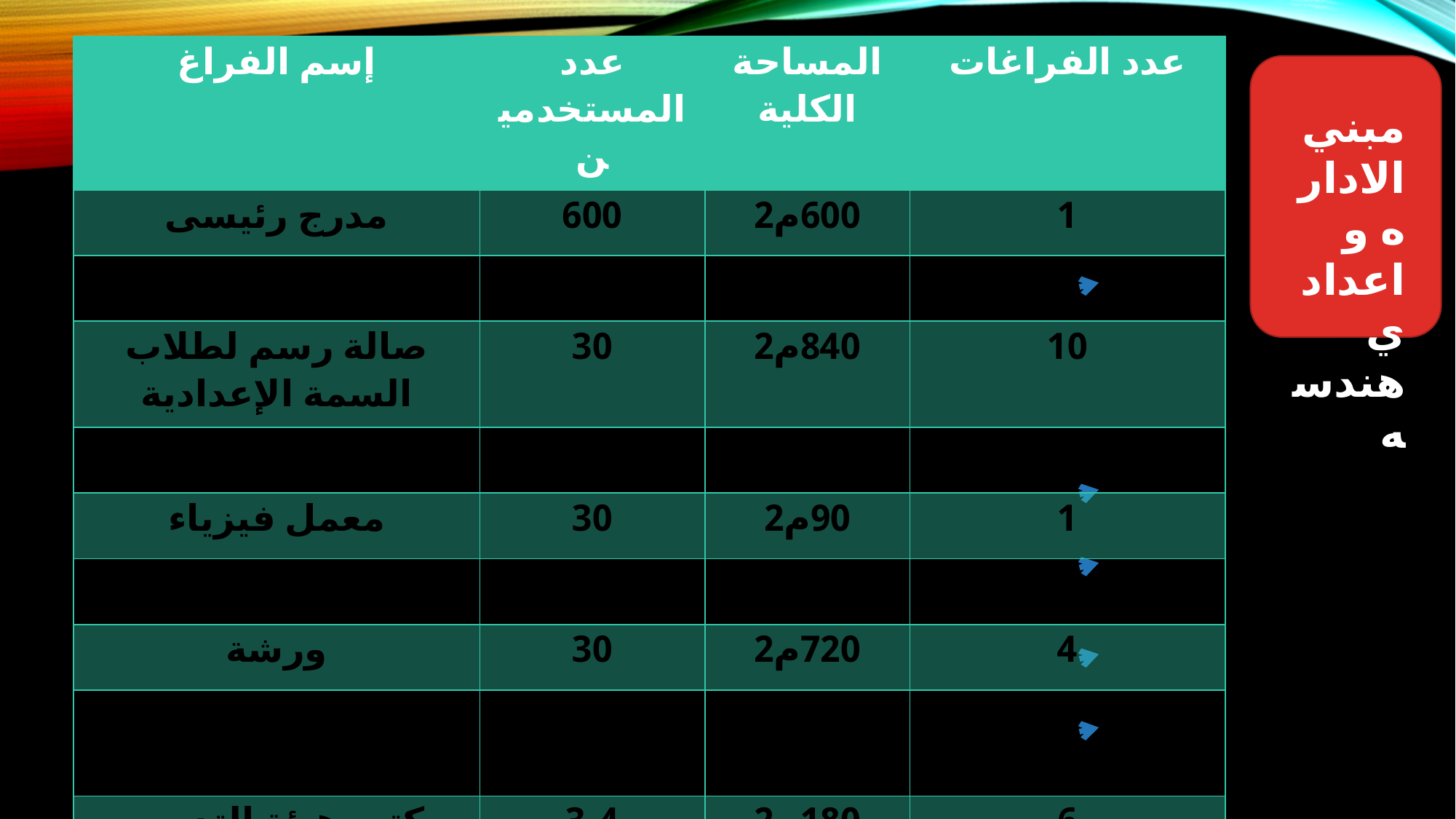

| إسم الفراغ | عدد المستخدمين | المساحة الكلية | عدد الفراغات |
| --- | --- | --- | --- |
| مدرج رئيسى | 600 | 600م2 | 1 |
| مدرج | 300 | 300م2 | 1 |
| صالة رسم لطلاب السمة الإعدادية | 30 | 840م2 | 10 |
| معمل كمبيوتر | 30 | 192م2 | 2 |
| معمل فيزياء | 30 | 90م2 | 1 |
| معمل كيمياء | 30 | 90م2 | 1 |
| ورشة | 30 | 720م2 | 4 |
| مكتب هيئة التدريس (دكتور) | 1-2 | 160م2 | 8 |
| مكتب هيئة التدريس (معيد) | 3-4 | 180م2 | 6 |
| مكتبة | 120 | 144م2 | 1 |

مبني الاداره و اعدادي هندسه